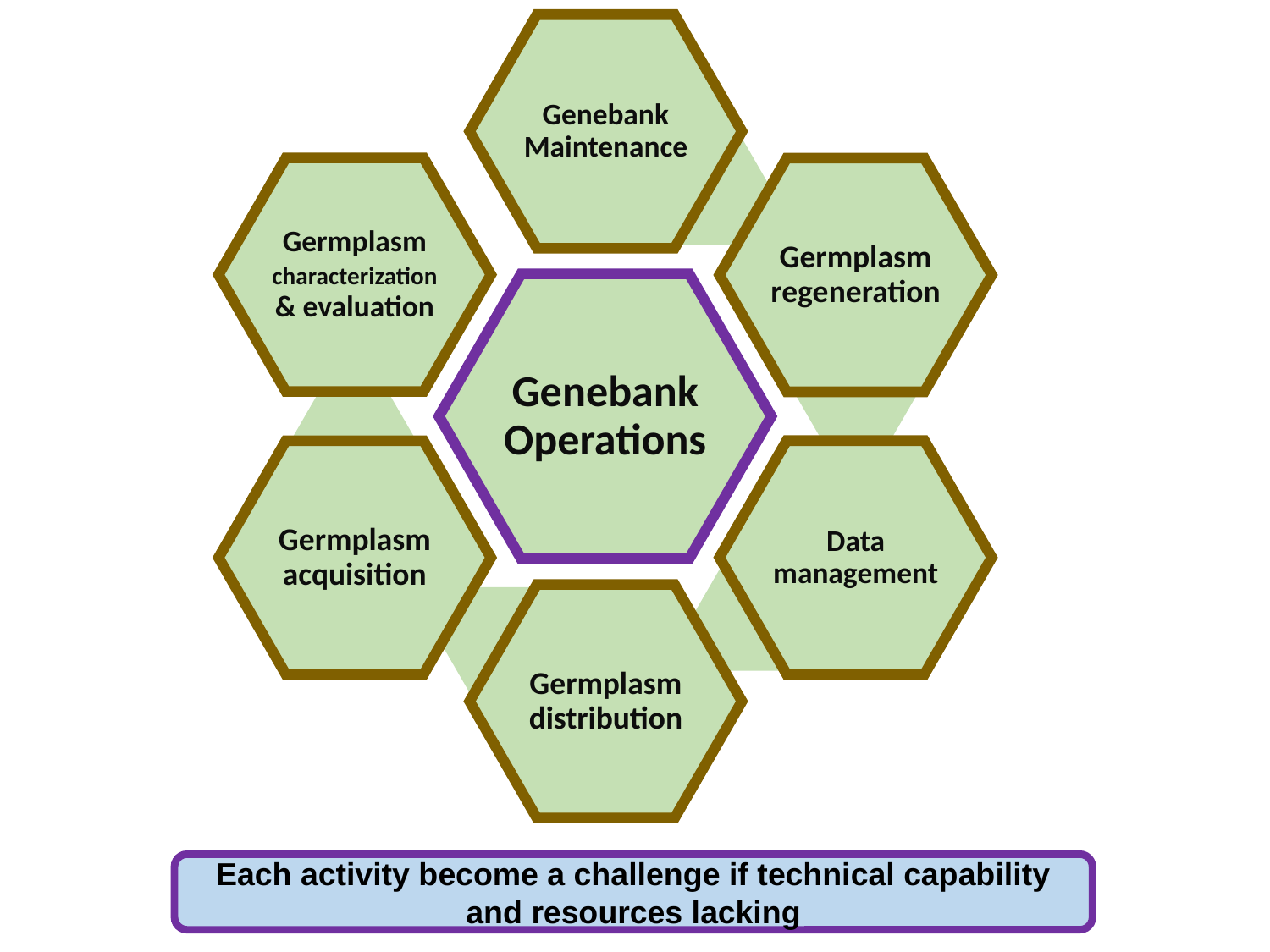

Genebank Maintenance

Germplasm characterization & evaluation
Germplasm regeneration
Genebank Operations

Data management
Germplasm acquisition

Germplasm distribution

Each activity become a challenge if technical capability and resources lacking